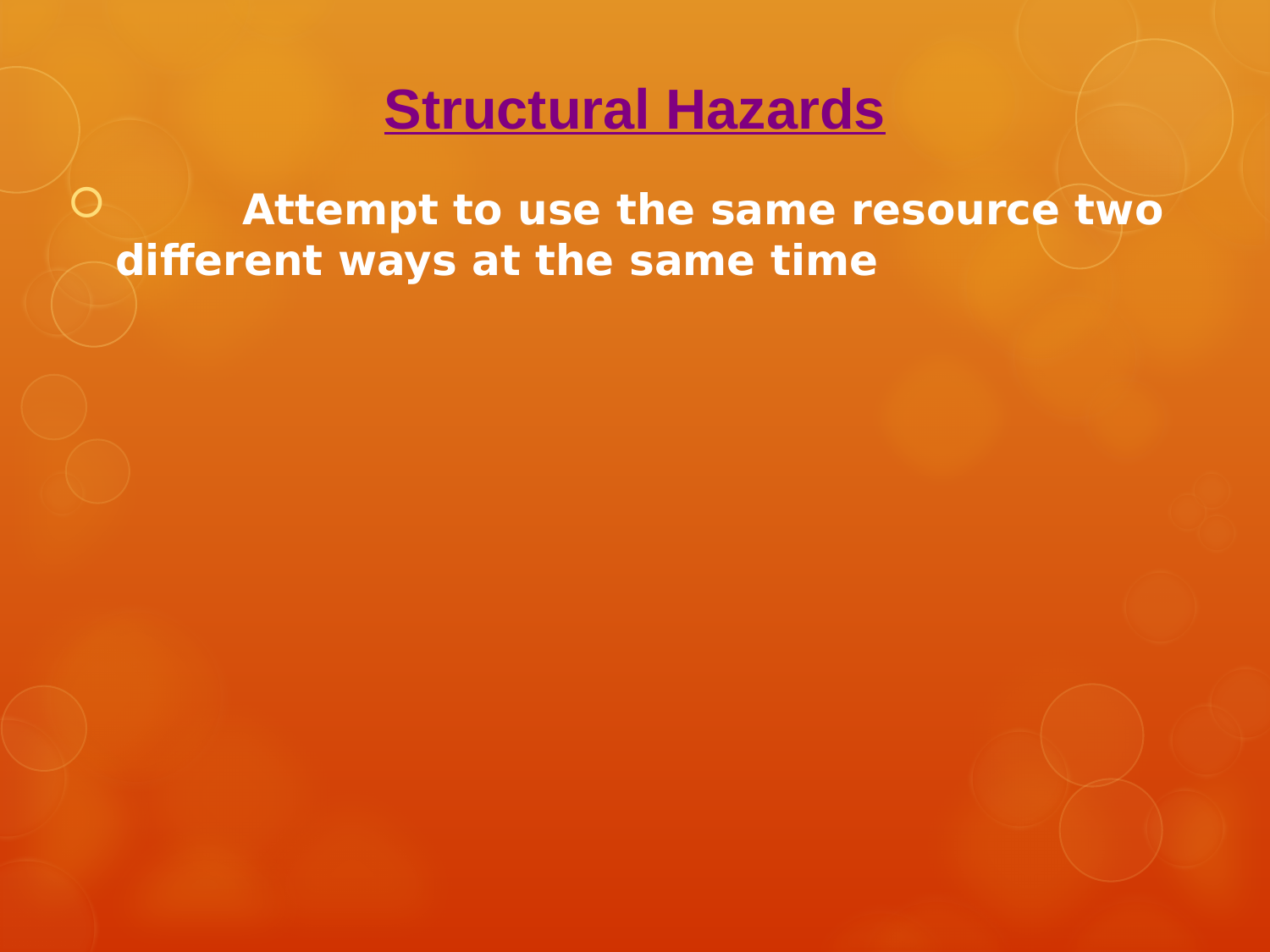

Structural Hazards
	Attempt to use the same resource two different ways at the same time